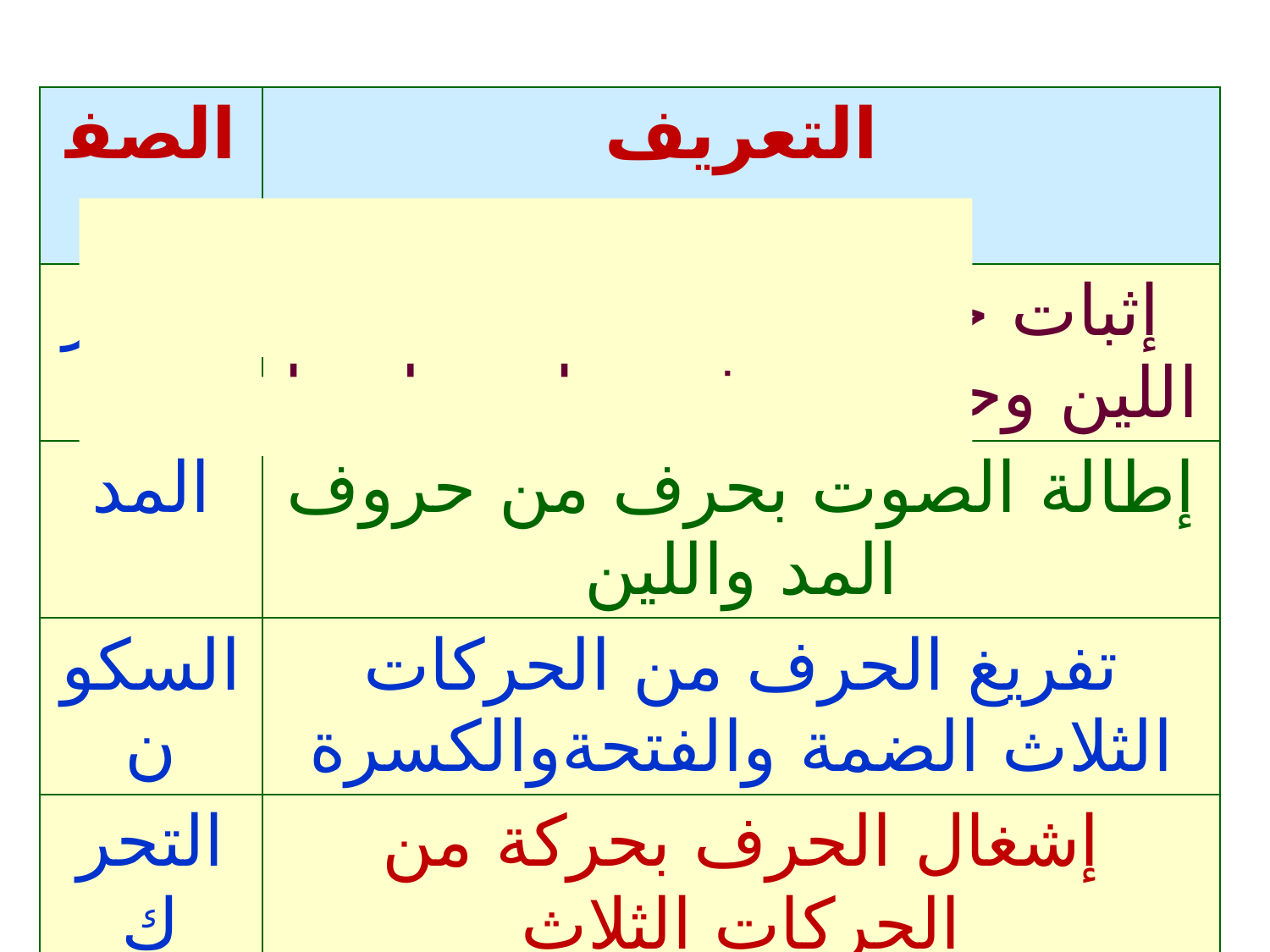

| الصفة | التعريف |
| --- | --- |
| القصر | إثبات حرف المد فقط وحرف اللين وحده من غير زيادة عليهما |
| المد | إطالة الصوت بحرف من حروف المد واللين |
| السكون | تفريغ الحرف من الحركات الثلاث الضمة والفتحةوالكسرة |
| التحرك | إشغال الحرف بحركة من الحركات الثلاث |
| السكت | قطع الصوت زمناً دون الوقف عادة من غير تنفس |